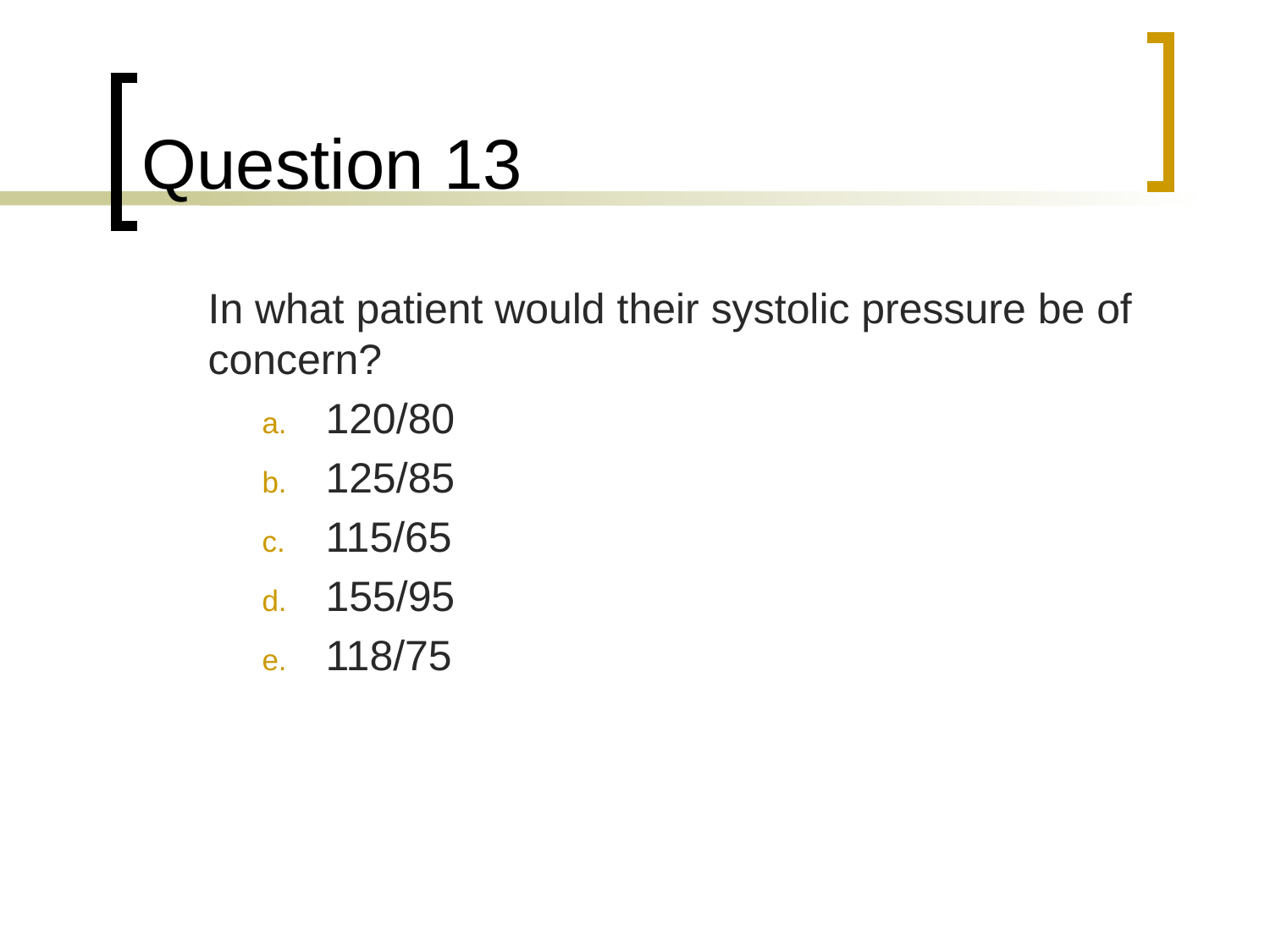

# Question 13
	In what patient would their systolic pressure be of concern?
120/80
125/85
115/65
155/95
118/75